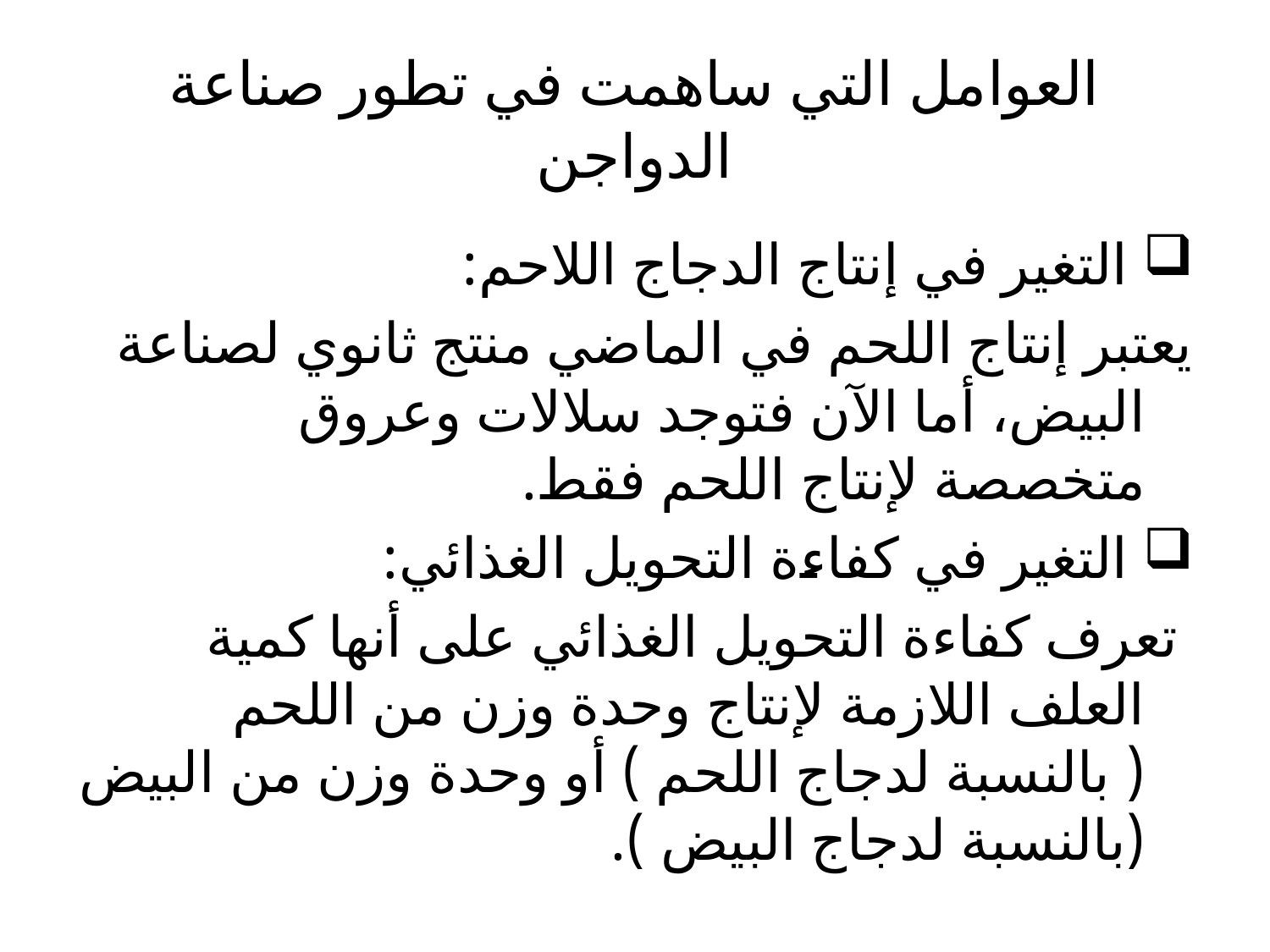

# العوامل التي ساهمت في تطور صناعة الدواجن
 التغير في إنتاج الدجاج اللاحم:
يعتبر إنتاج اللحم في الماضي منتج ثانوي لصناعة البيض، أما الآن فتوجد سلالات وعروق متخصصة لإنتاج اللحم فقط.
 التغير في كفاءة التحويل الغذائي:
 تعرف كفاءة التحويل الغذائي على أنها كمية العلف اللازمة لإنتاج وحدة وزن من اللحم ( بالنسبة لدجاج اللحم ) أو وحدة وزن من البيض (بالنسبة لدجاج البيض ).